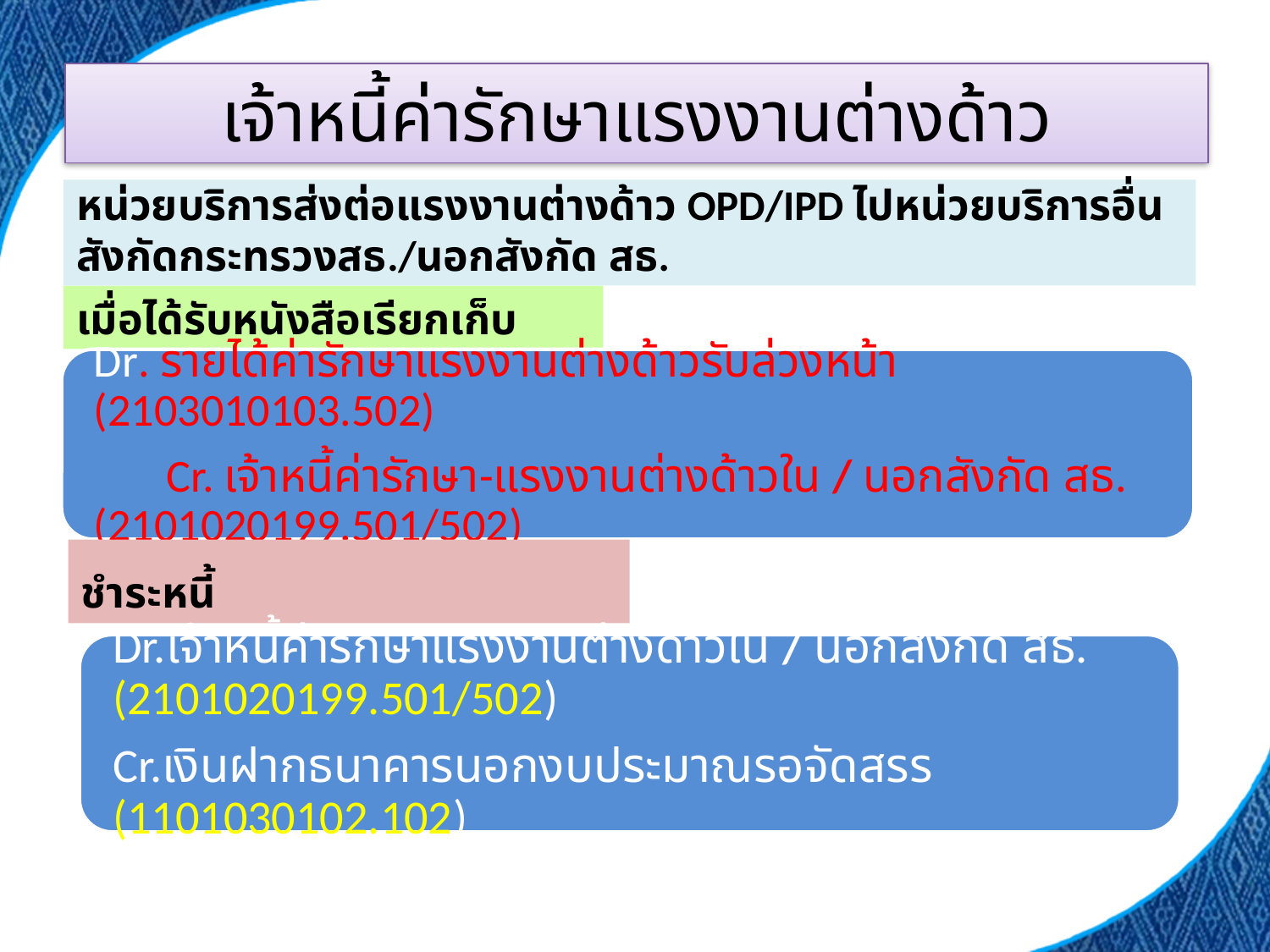

# เจ้าหนี้ค่ารักษาแรงงานต่างด้าว
หน่วยบริการส่งต่อแรงงานต่างด้าว OPD/IPD ไปหน่วยบริการอื่นสังกัดกระทรวงสธ./นอกสังกัด สธ.
เมื่อได้รับหนังสือเรียกเก็บ
Dr. รายได้ค่ารักษาแรงงานต่างด้าวรับล่วงหน้า  (2103010103.502)
       Cr. เจ้าหนี้ค่ารักษา-แรงงานต่างด้าวใน / นอกสังกัด สธ. (2101020199.501/502)
ชำระหนี้
Dr.เจ้าหนี้ค่ารักษาแรงงานต่างด้าวใน / นอกสังกัด สธ. (2101020199.501/502)
Cr.เงินฝากธนาคารนอกงบประมาณรอจัดสรร (1101030102.102)